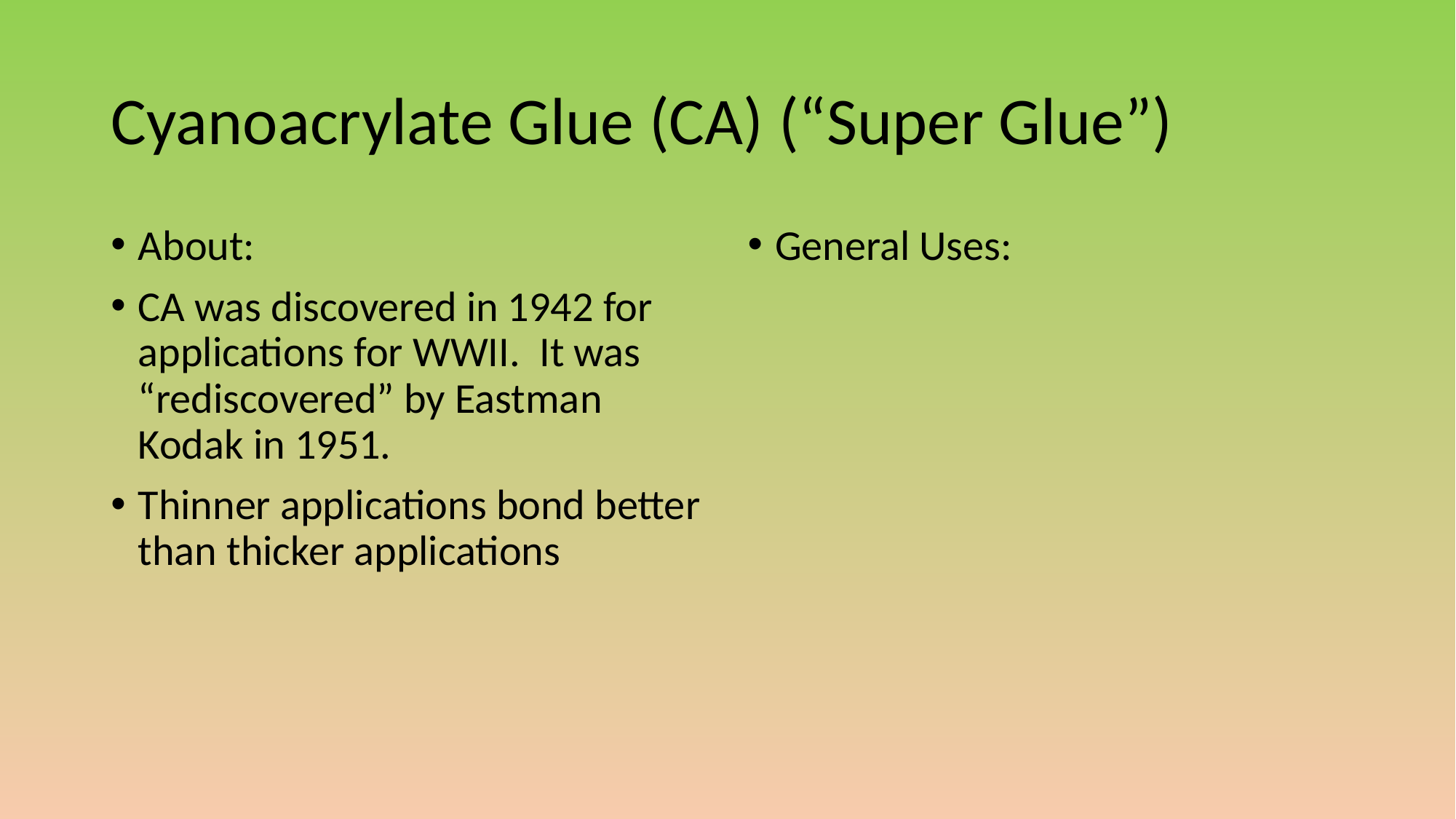

# Cyanoacrylate Glue (CA) (“Super Glue”)
About:
CA was discovered in 1942 for applications for WWII.  It was “rediscovered” by Eastman Kodak in 1951.
Thinner applications bond better than thicker applications

General Uses: